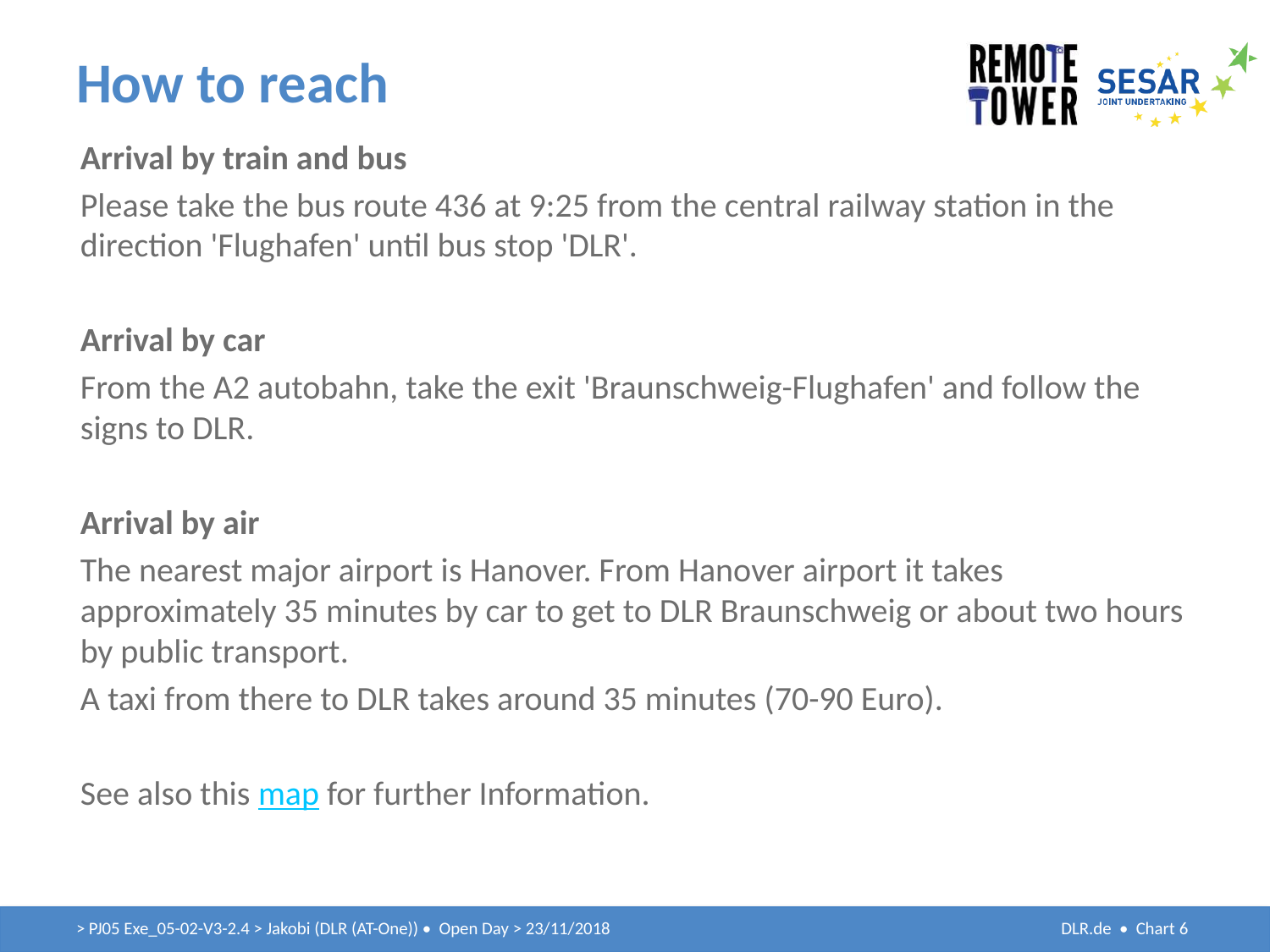

# How to reach
Arrival by train and bus
Please take the bus route 436 at 9:25 from the central railway station in the direction 'Flughafen' until bus stop 'DLR'.

Arrival by car
From the A2 autobahn, take the exit 'Braunschweig-Flughafen' and follow the signs to DLR.

Arrival by air
The nearest major airport is Hanover. From Hanover airport it takes approximately 35 minutes by car to get to DLR Braunschweig or about two hours by public transport.
A taxi from there to DLR takes around 35 minutes (70-90 Euro).

See also this map for further Information.
> PJ05 Exe_05-02-V3-2.4 > Jakobi (DLR (AT-One)) •  Open Day > 23/11/2018
DLR.de  •  Chart 6